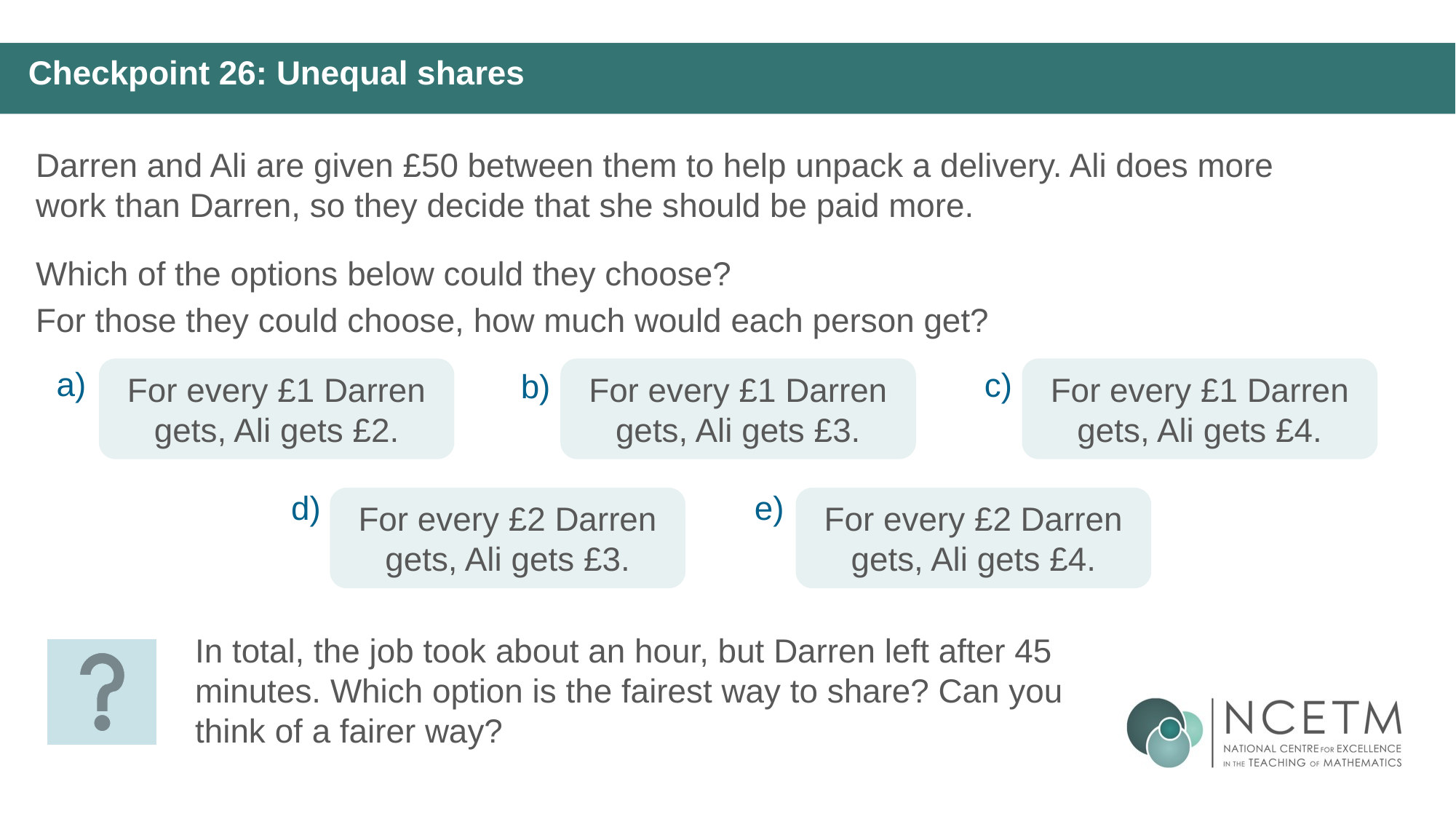

Checkpoint 26: Unequal shares
Darren and Ali are given £50 between them to help unpack a delivery. Ali does more work than Darren, so they decide that she should be paid more.

Which of the options below could they choose?
For those they could choose, how much would each person get?

a)
For every £1 Darren gets, Ali gets £2.
For every £1 Darren gets, Ali gets £3.
c)
For every £1 Darren gets, Ali gets £4.
b)
e)
d)
For every £2 Darren gets, Ali gets £3.
For every £2 Darren gets, Ali gets £4.
In total, the job took about an hour, but Darren left after 45 minutes. Which option is the fairest way to share? Can you think of a fairer way?